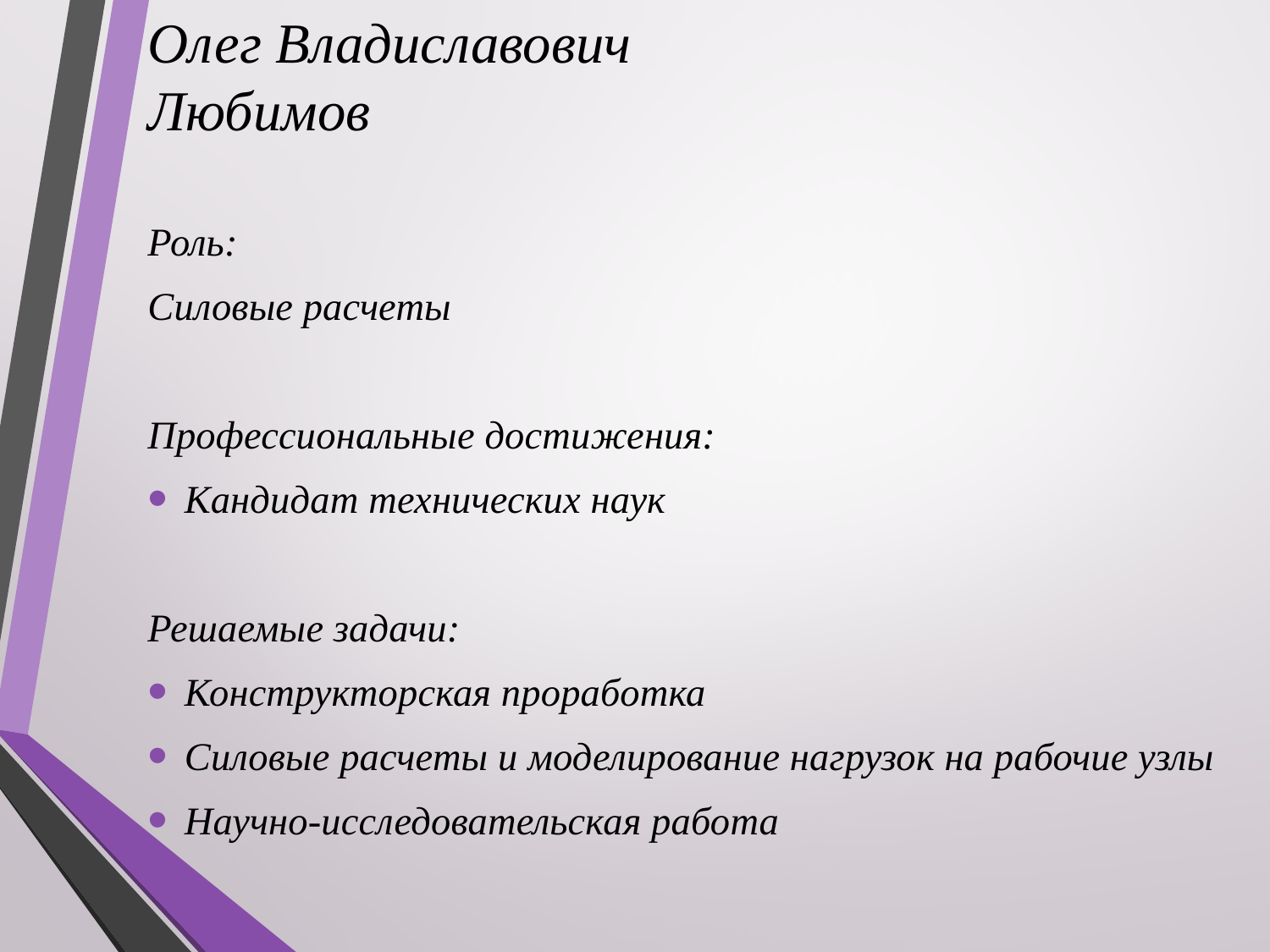

Олег Владиславович
Любимов

Роль:
Силовые расчеты

Профессиональные достижения:
Кандидат технических наук

Решаемые задачи:
Конструкторская проработка
Силовые расчеты и моделирование нагрузок на рабочие узлы
Научно-исследовательская работа